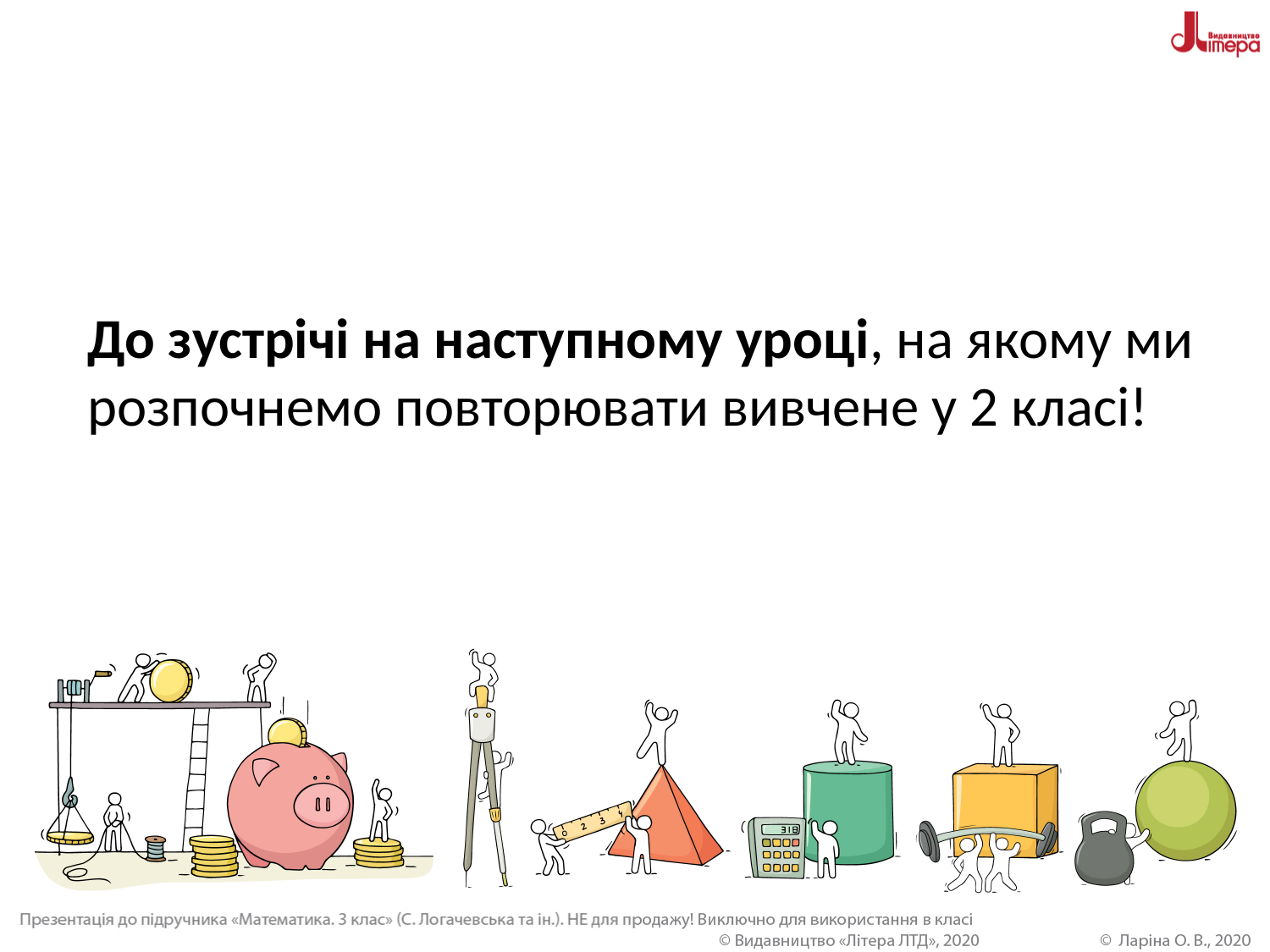

До зустрічі на наступному уроці, на якому ми розпочнемо повторювати вивчене у 2 класі!